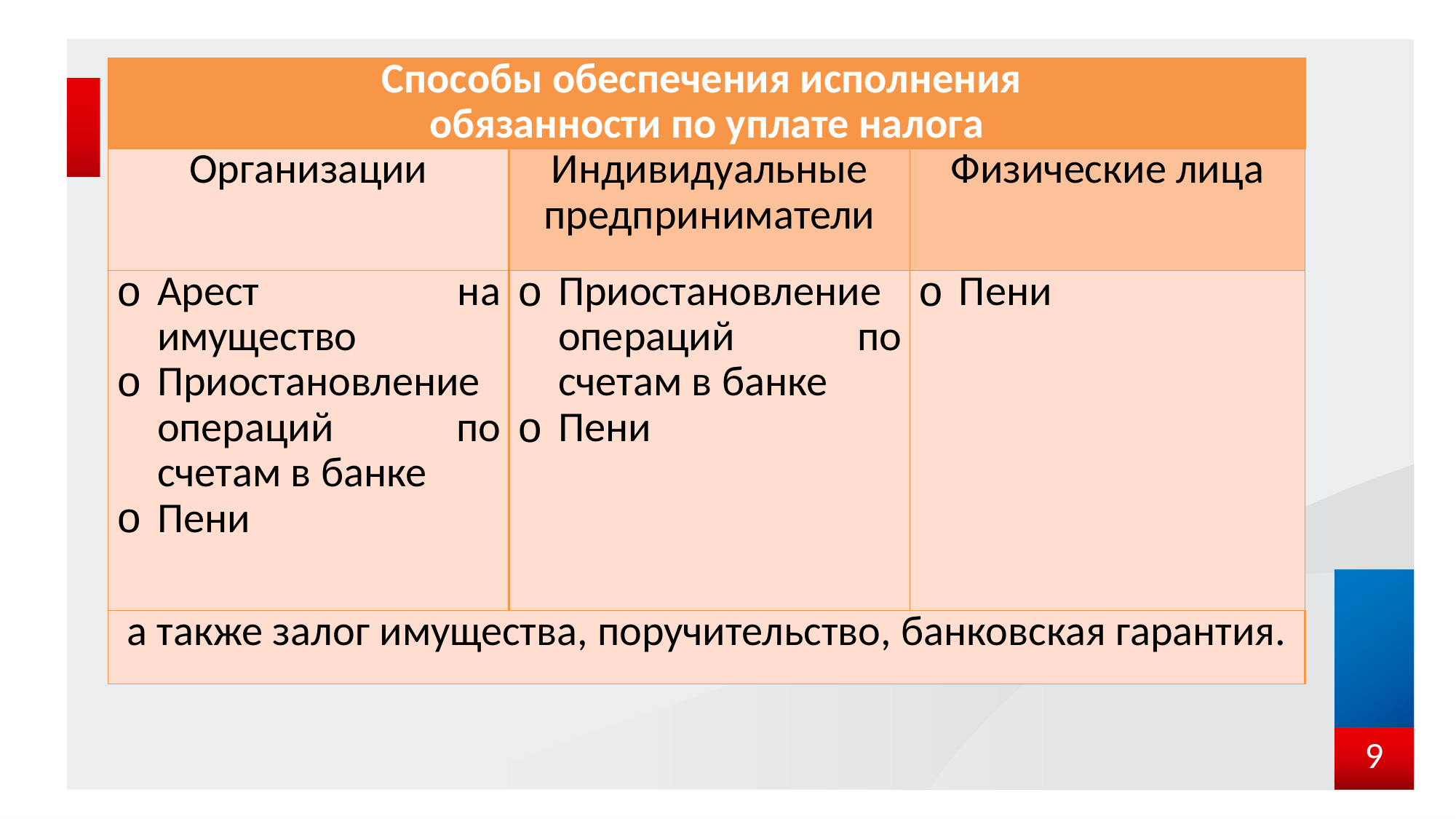

| Способы обеспечения исполнения обязанности по уплате налога |  |  |
| --- | --- | --- |
| Организации | Индивидуальные предприниматели | Физические лица |
| Арест на имущество Приостановление операций по счетам в банке Пени | Приостановление операций по счетам в банке Пени | Пени |
| а также залог имущества, поручительство, банковская гарантия. |  |  |

9